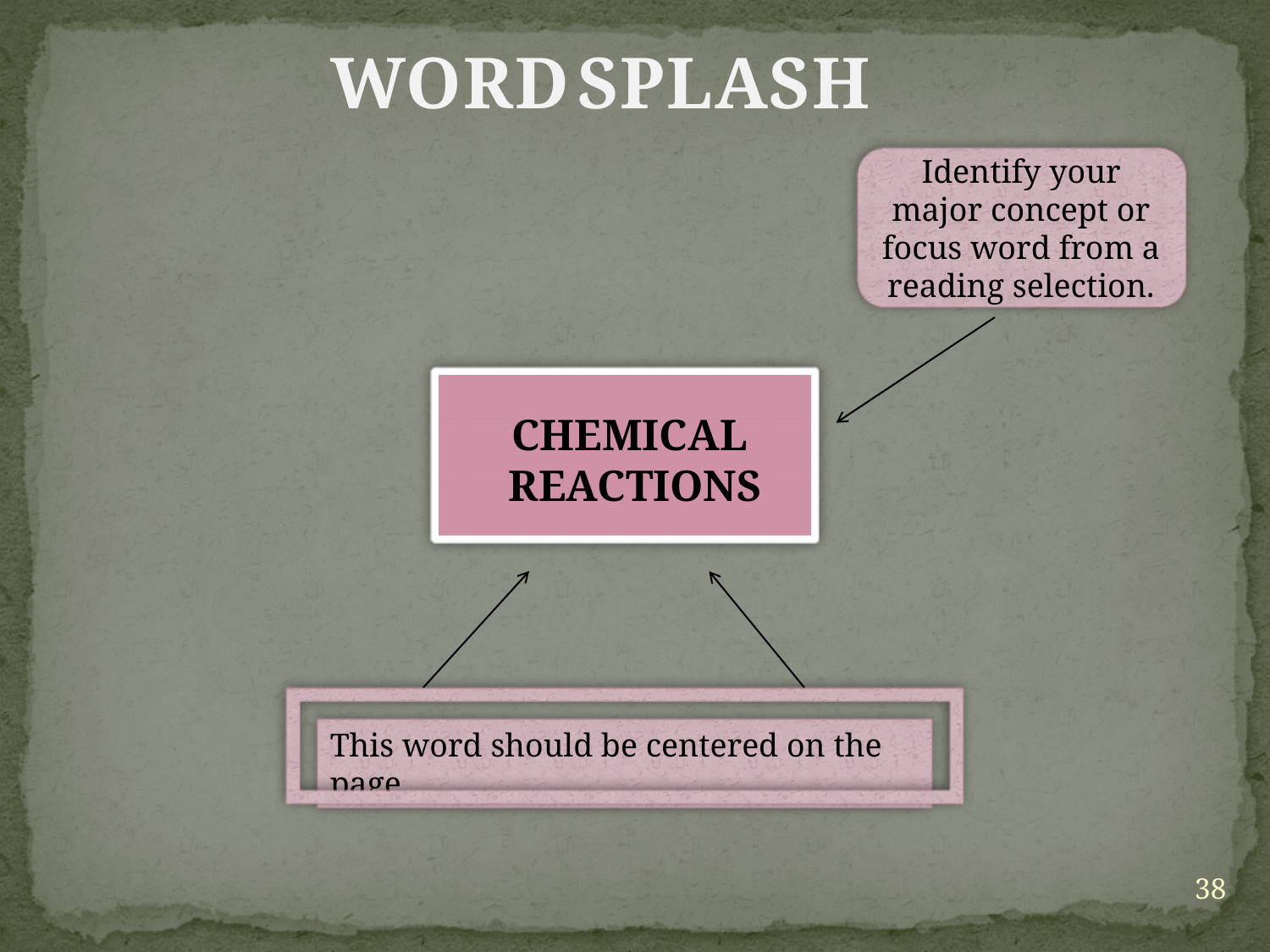

WORD
SPLASH
Identify your major concept or focus word from a reading selection.

CHEMICAL
 REACTIONS

This word should be centered on the page.
38